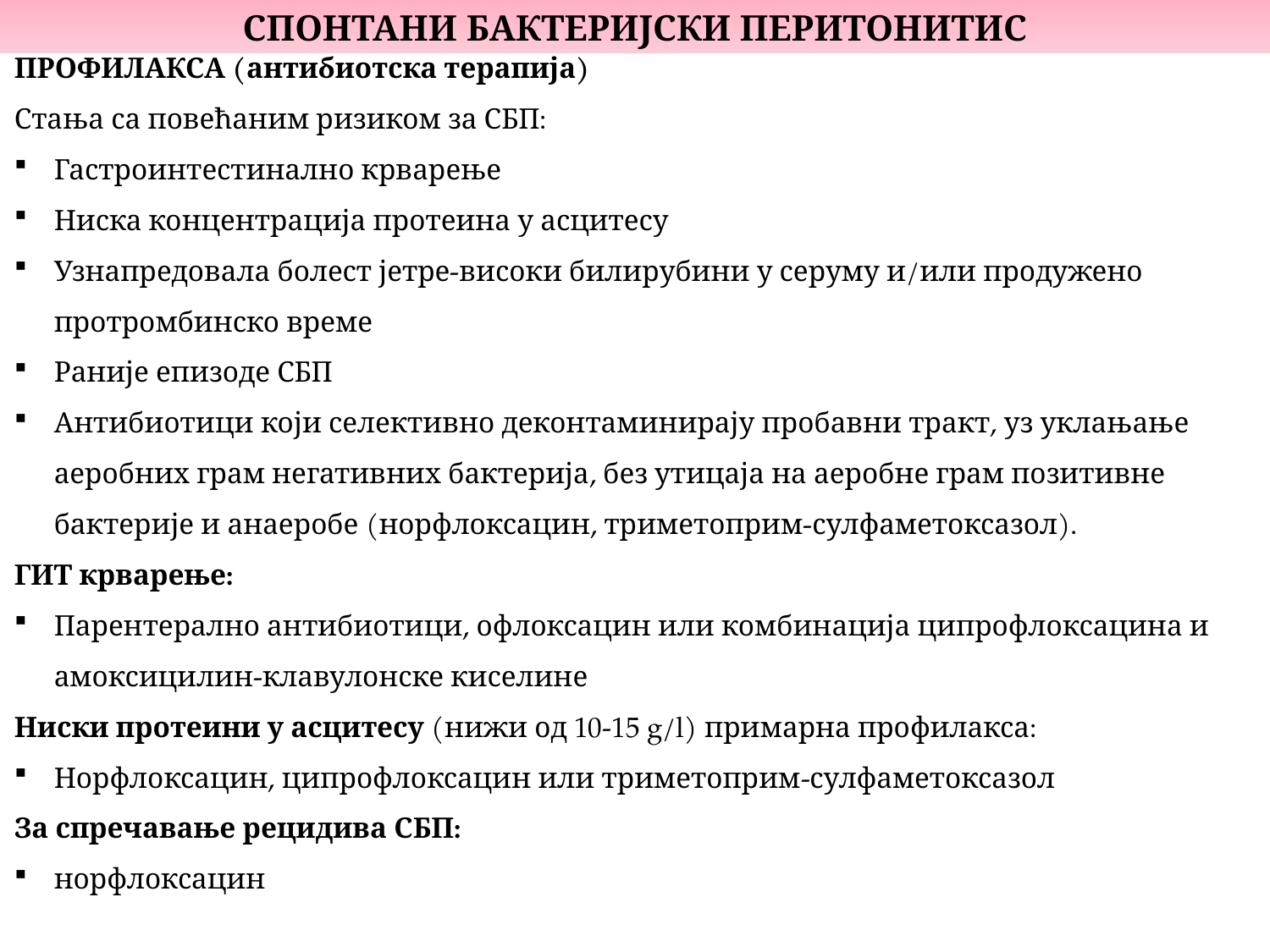

СПОНТАНИ БАКТЕРИЈСКИ ПЕРИТОНИТИС
ПРОФИЛАКСА (антибиотска терапија)
Стања са повећаним ризиком за СБП:
Гастроинтестинално крварење
Ниска концентрација протеина у асцитесу
Узнапредовала болест јетре-високи билирубини у серуму и/или продужено протромбинско време
Раније епизоде СБП
Антибиотици који селективно деконтаминирају пробавни тракт, уз уклањање аеробних грам негативних бактерија, без утицаја на аеробне грам позитивне бактерије и анаеробе (норфлоксацин, триметоприм-сулфаметоксазол).
ГИТ крварење:
Парентерално антибиотици, офлоксацин или комбинација ципрофлоксацина и амоксицилин-клавулонске киселине
Ниски протеини у асцитесу (нижи од 10-15 g/l) примарна профилакса:
Норфлоксацин, ципрофлоксацин или триметоприм-сулфаметоксазол
За спречавање рецидива СБП:
норфлоксацин